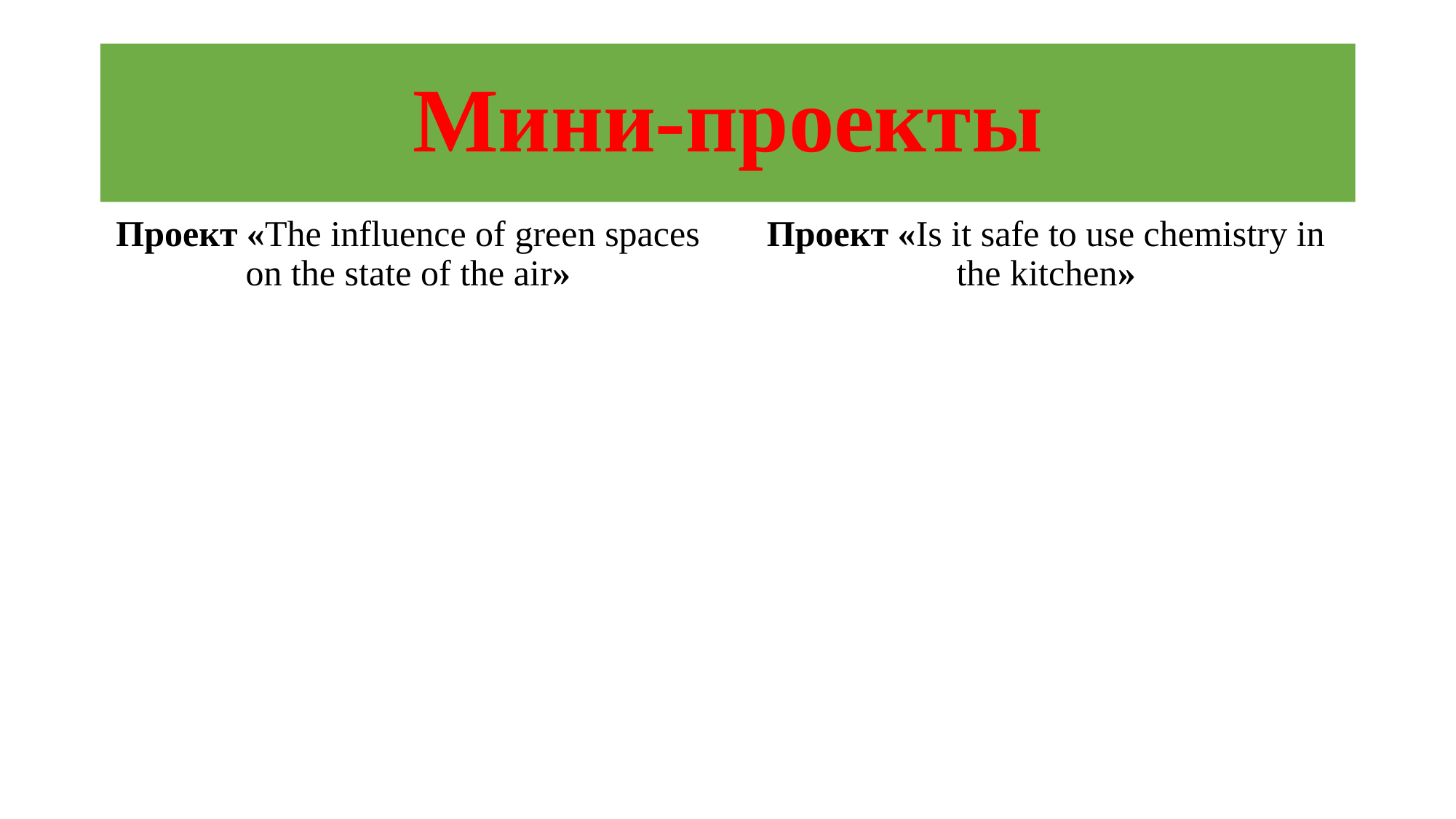

# Мини-проекты
Проект «The influence of green spaces on the state of the air»
Проект «Is it safe to use chemistry in the kitchen»